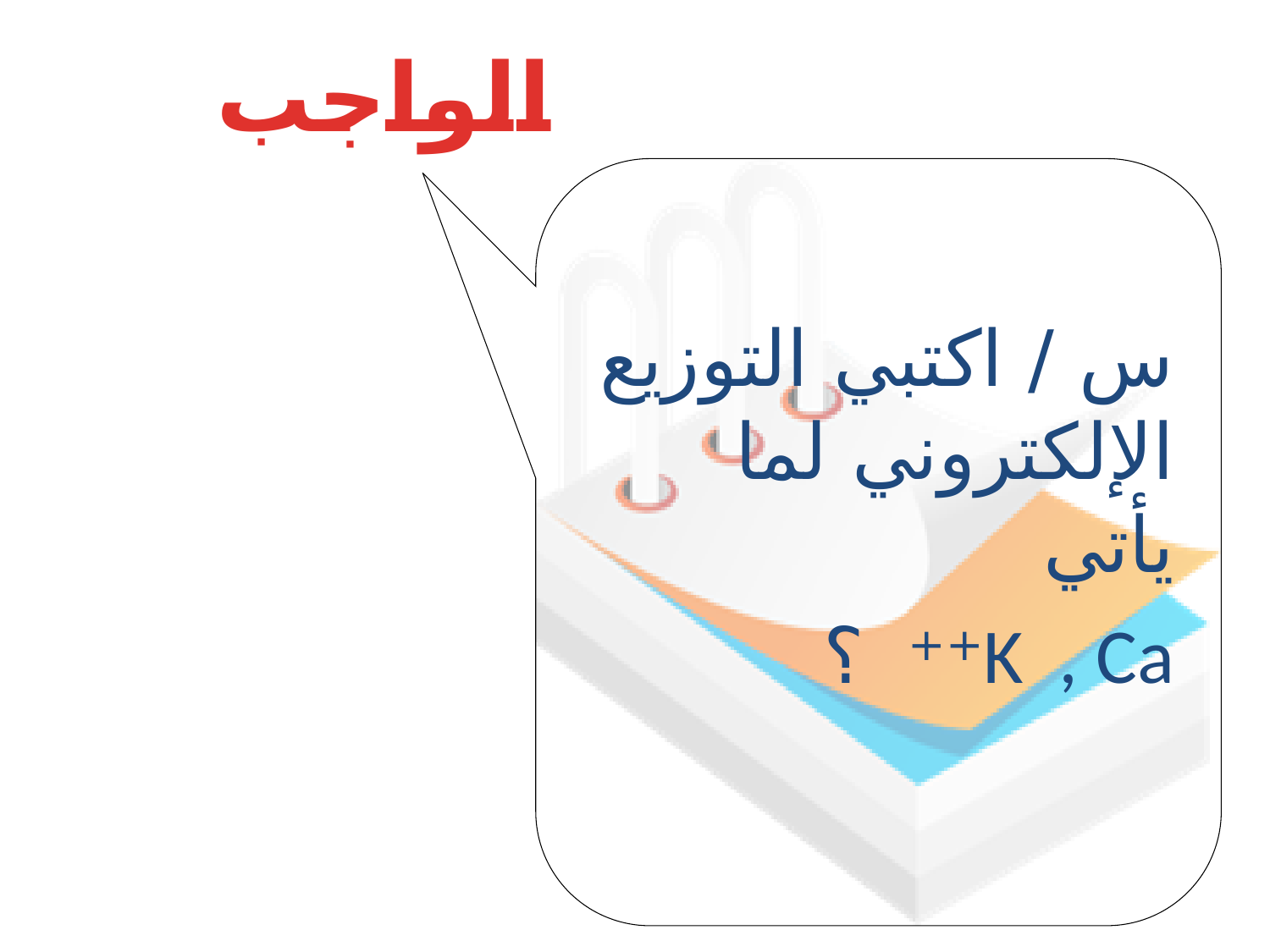

الواجب

س / اكتبي التوزيع الإلكتروني لما يأتي
K  , Ca++  ؟